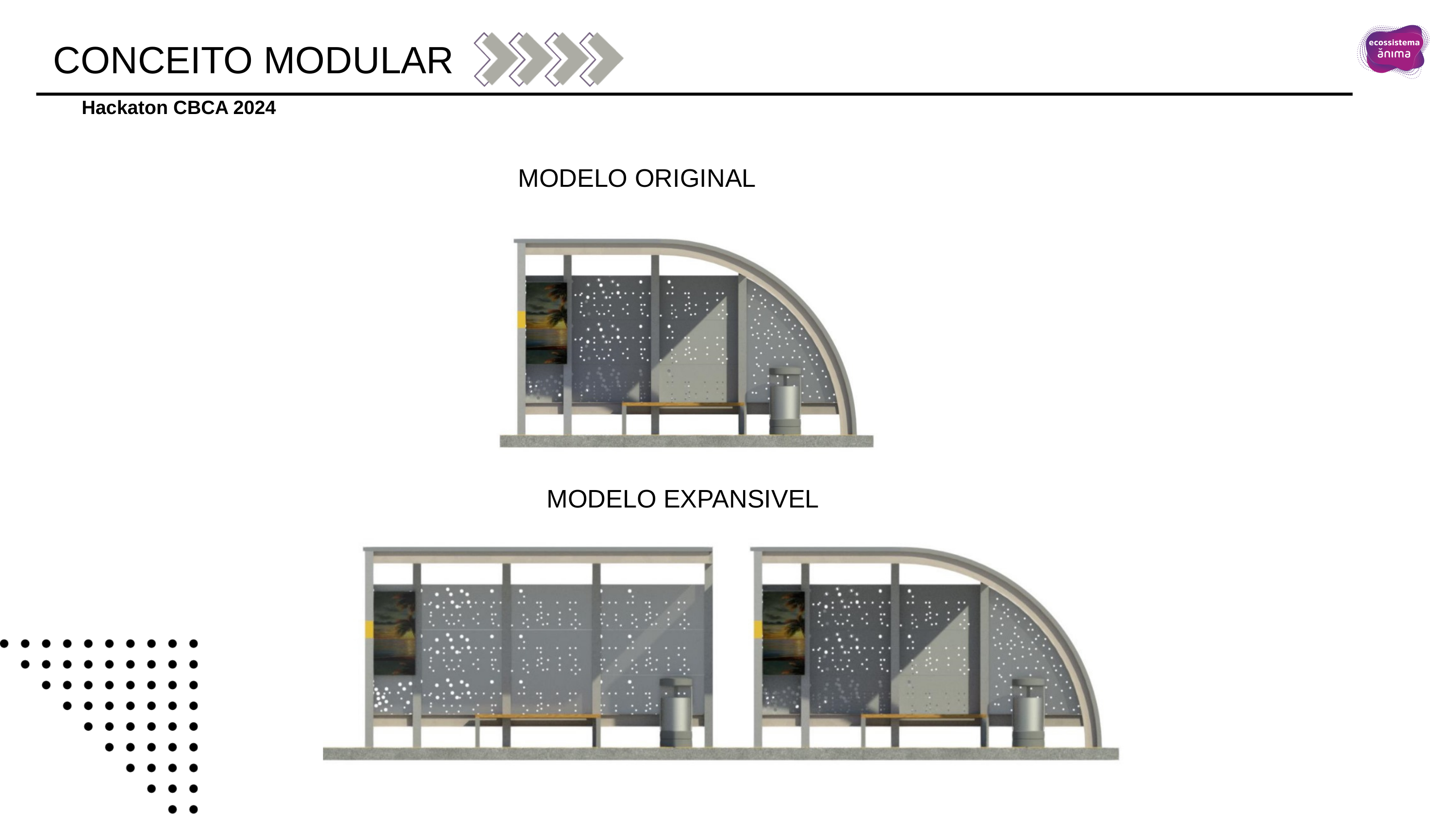

CONCEITO MODULAR
Hackaton CBCA 2024

MODELO ORIGINAL

MODELO EXPANSIVEL